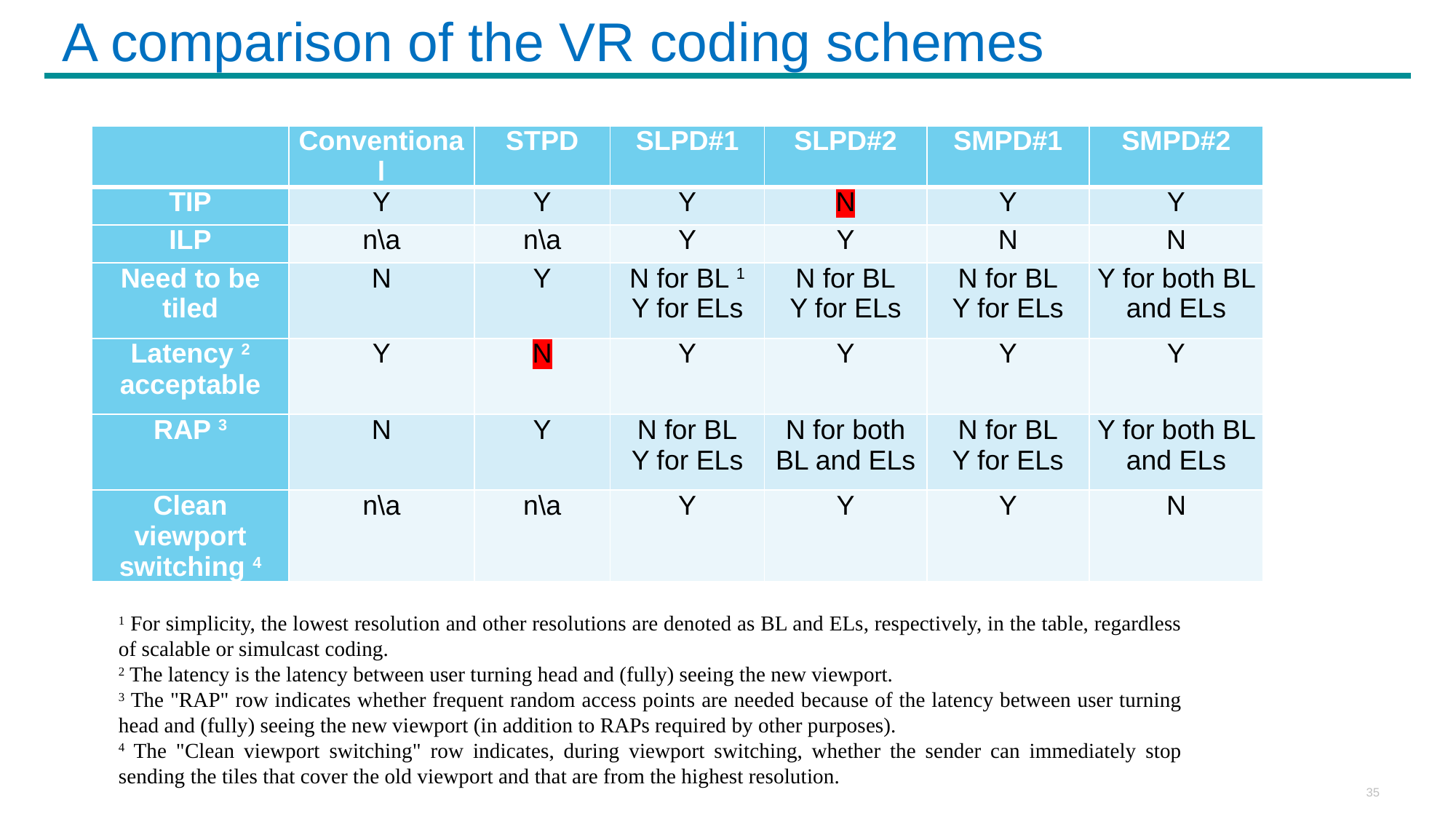

# A comparison of the VR coding schemes
|  | Conventional | STPD | SLPD#1 | SLPD#2 | SMPD#1 | SMPD#2 |
| --- | --- | --- | --- | --- | --- | --- |
| TIP | Y | Y | Y | N | Y | Y |
| ILP | n\a | n\a | Y | Y | N | N |
| Need to be tiled | N | Y | N for BL 1 Y for ELs | N for BL Y for ELs | N for BL Y for ELs | Y for both BL and ELs |
| Latency 2 acceptable | Y | N | Y | Y | Y | Y |
| RAP 3 | N | Y | N for BL Y for ELs | N for both BL and ELs | N for BL Y for ELs | Y for both BL and ELs |
| Clean viewport switching 4 | n\a | n\a | Y | Y | Y | N |
1 For simplicity, the lowest resolution and other resolutions are denoted as BL and ELs, respectively, in the table, regardless of scalable or simulcast coding.
2 The latency is the latency between user turning head and (fully) seeing the new viewport.
3 The "RAP" row indicates whether frequent random access points are needed because of the latency between user turning head and (fully) seeing the new viewport (in addition to RAPs required by other purposes).
4 The "Clean viewport switching" row indicates, during viewport switching, whether the sender can immediately stop sending the tiles that cover the old viewport and that are from the highest resolution.